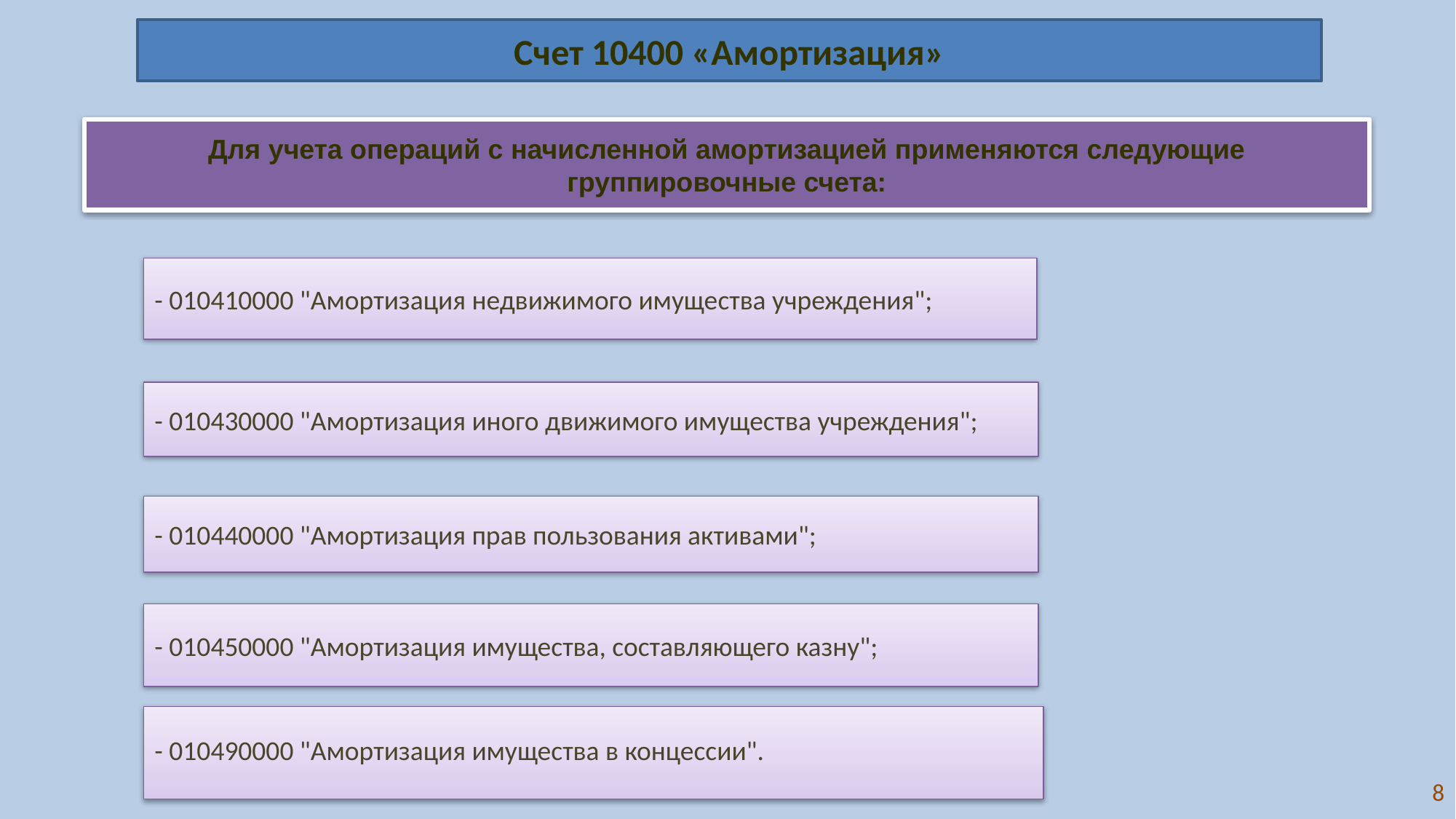

Счет 10400 «Амортизация»
Для учета операций с начисленной амортизацией применяются следующие группировочные счета:
- 010410000 "Амортизация недвижимого имущества учреждения";
- 010430000 "Амортизация иного движимого имущества учреждения";
- 010440000 "Амортизация прав пользования активами";
- 010450000 "Амортизация имущества, составляющего казну";
- 010490000 "Амортизация имущества в концессии".
8